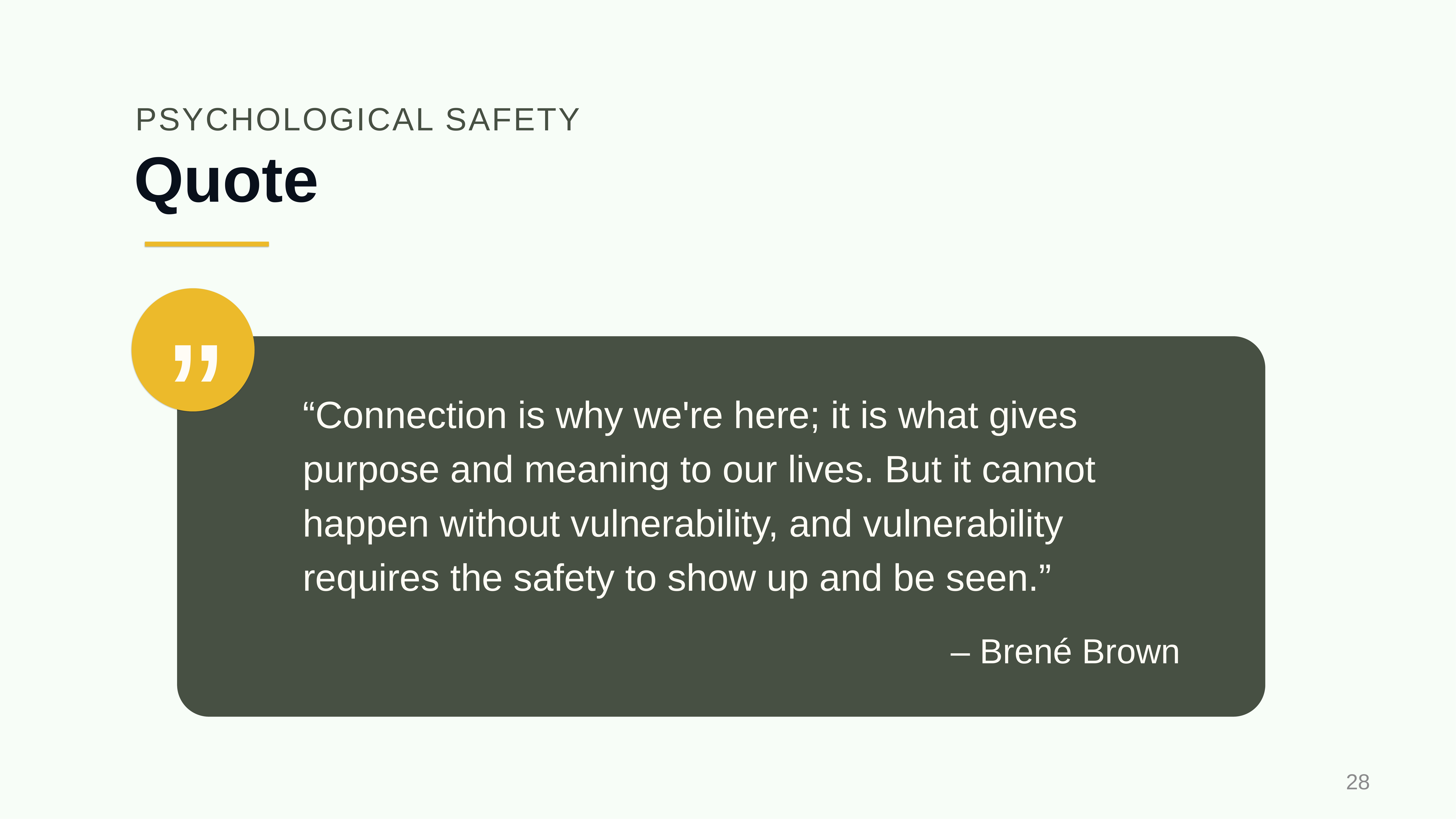

PSYCHOLOGICAL SAFETY
# Quote

”

“Connection is why we're here; it is what gives purpose and meaning to our lives. But it cannot happen without vulnerability, and vulnerability requires the safety to show up and be seen.”
– Brené Brown
28